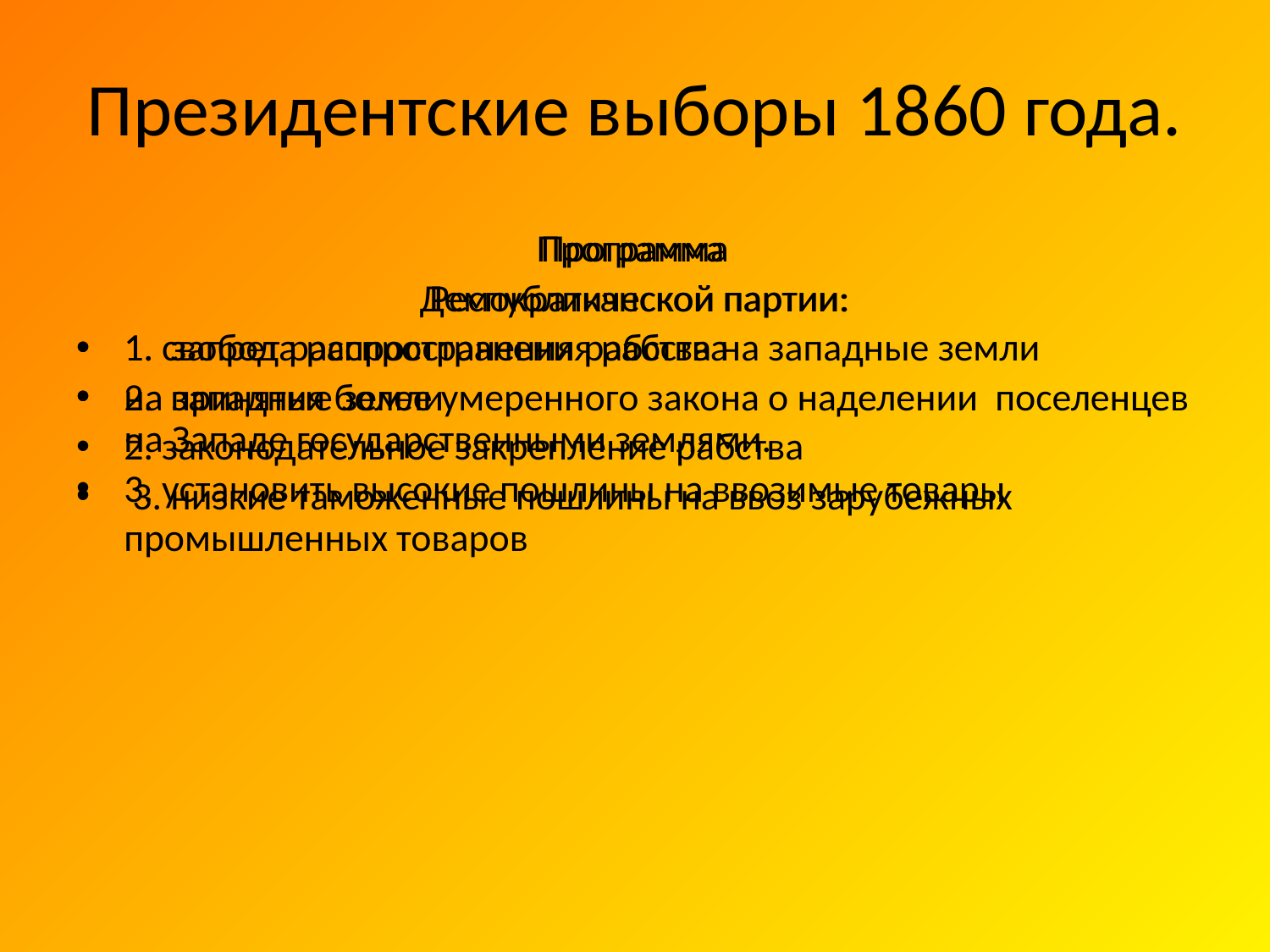

# Президентские выборы 1860 года.
Программа
 Республиканской партии:
1.  запрет распространения рабства на западные земли
2.  принятия более умеренного закона о наделении  поселенцев на Западе государственными землями.
3. установить высокие пошлины на ввозимые товары
Программа
Демократической партии:
1. свобода распространения рабства
на западные земли
2. законодательное закрепление рабства
 3. низкие таможенные пошлины на ввоз зарубежных промышленных товаров